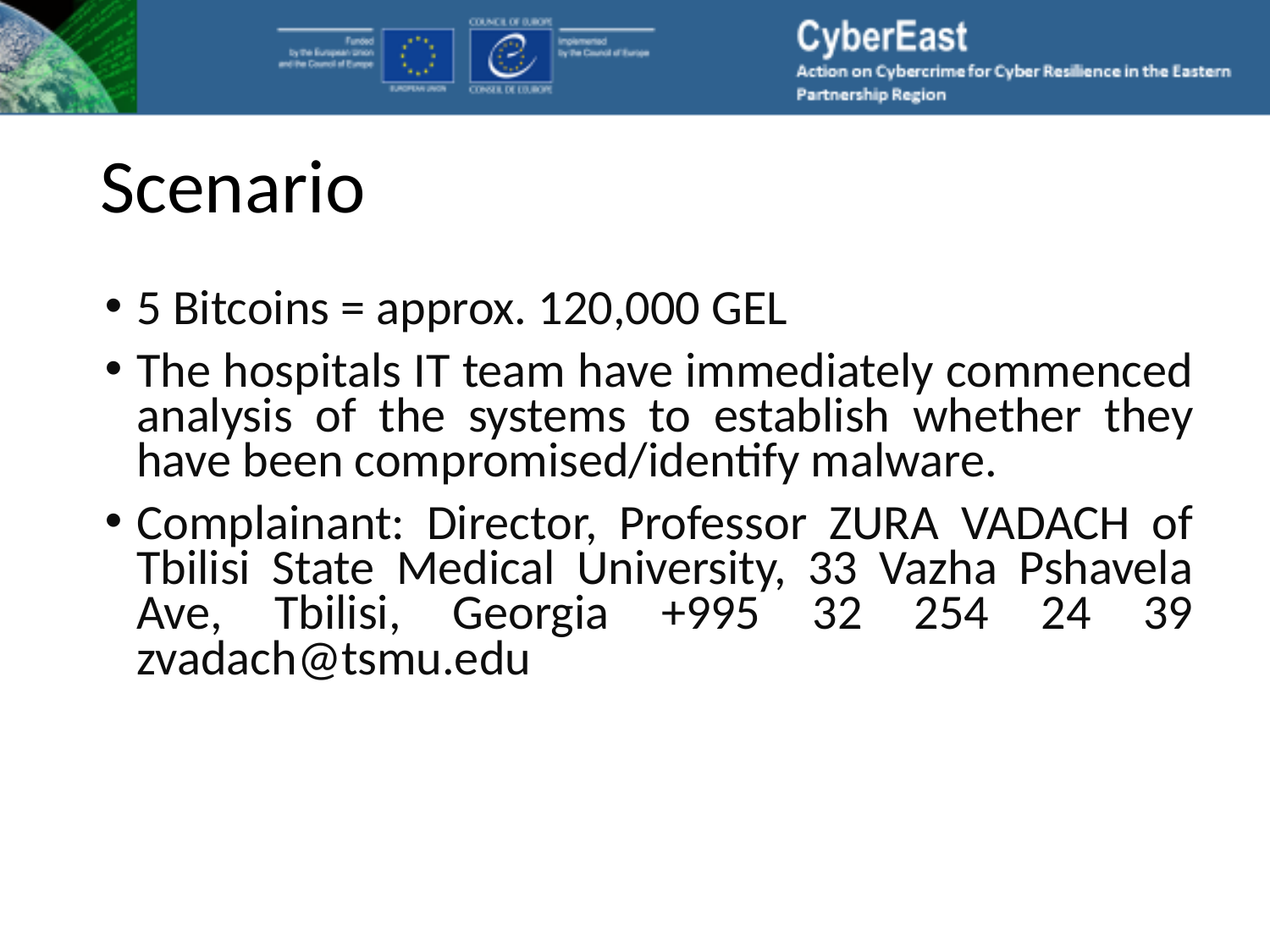

# Scenario

5 Bitcoins = approx. 120,000 GEL
The hospitals IT team have immediately commenced analysis of the systems to establish whether they have been compromised/identify malware.
Complainant: Director, Professor ZURA VADACH of Tbilisi State Medical University, 33 Vazha Pshavela Ave, Tbilisi, Georgia +995 32 254 24 39 zvadach@tsmu.edu